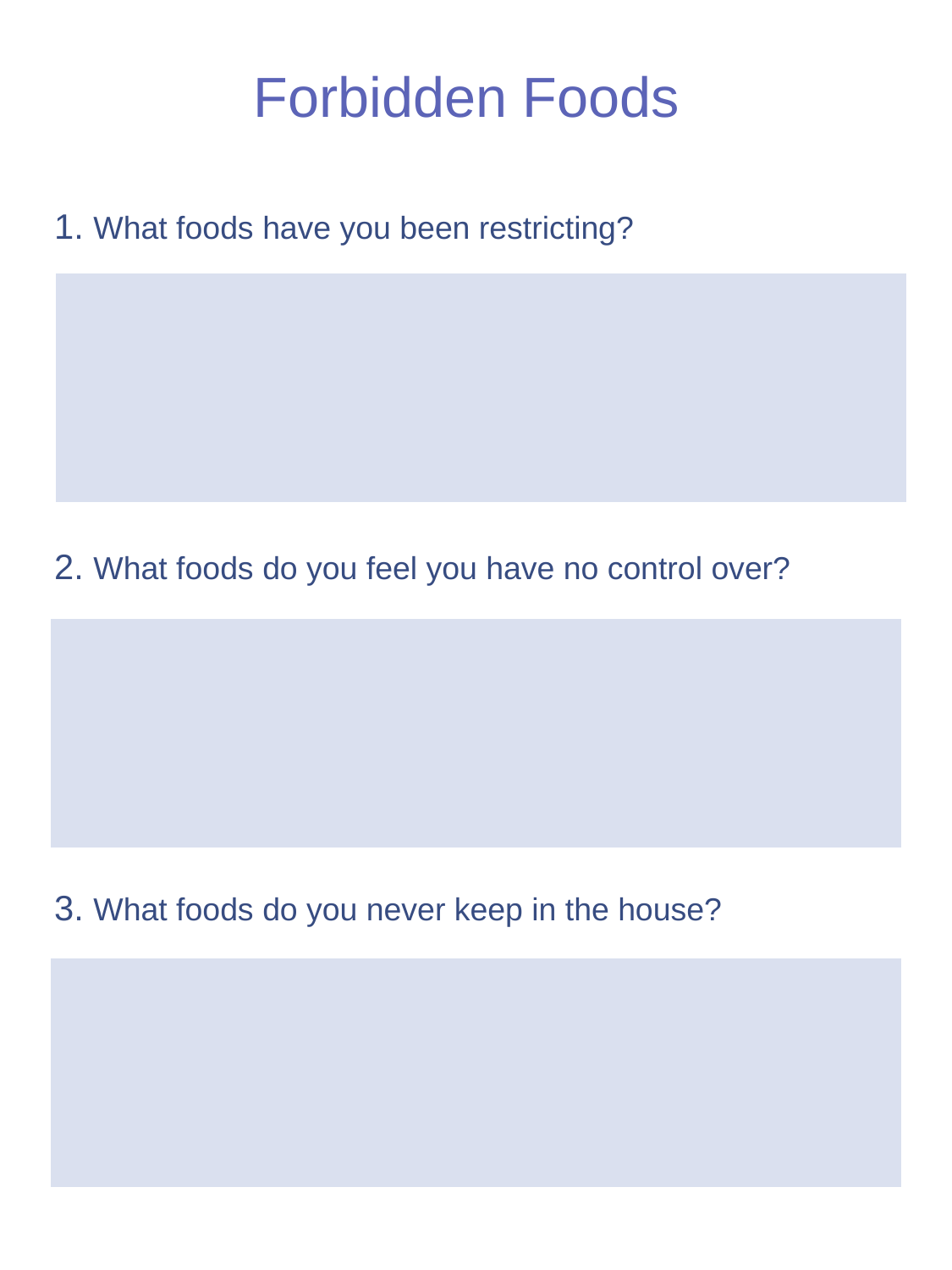

Forbidden Foods
1. What foods have you been restricting?

2. What foods do you feel you have no control over?

3. What foods do you never keep in the house?